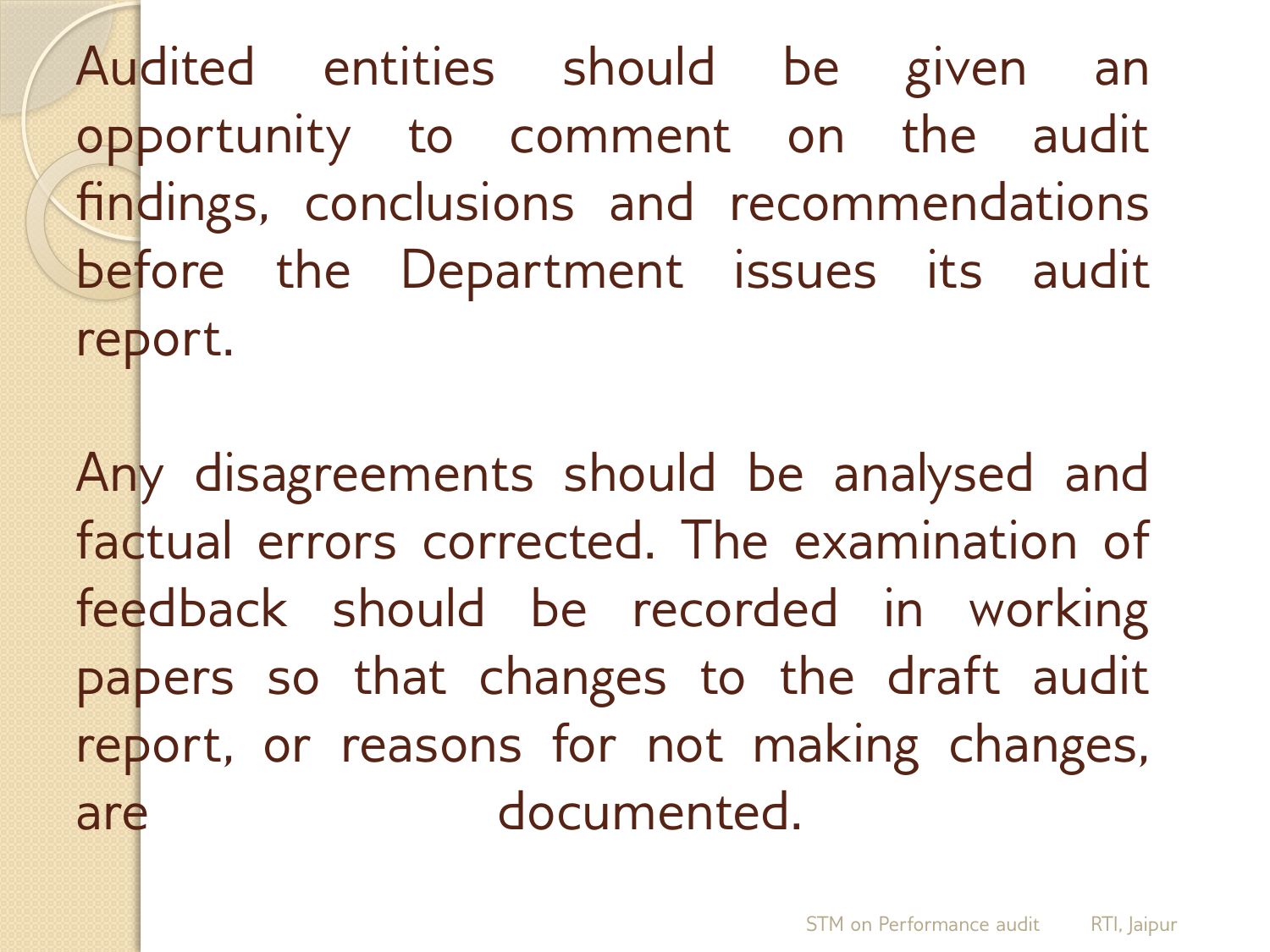

# Audited entities should be given an opportunity to comment on the audit findings, conclusions and recommendations before the Department issues its audit report. Any disagreements should be analysed and factual errors corrected. The examination of feedback should be recorded in working papers so that changes to the draft audit report, or reasons for not making changes, are documented.
STM on Performance audit        RTI, Jaipur